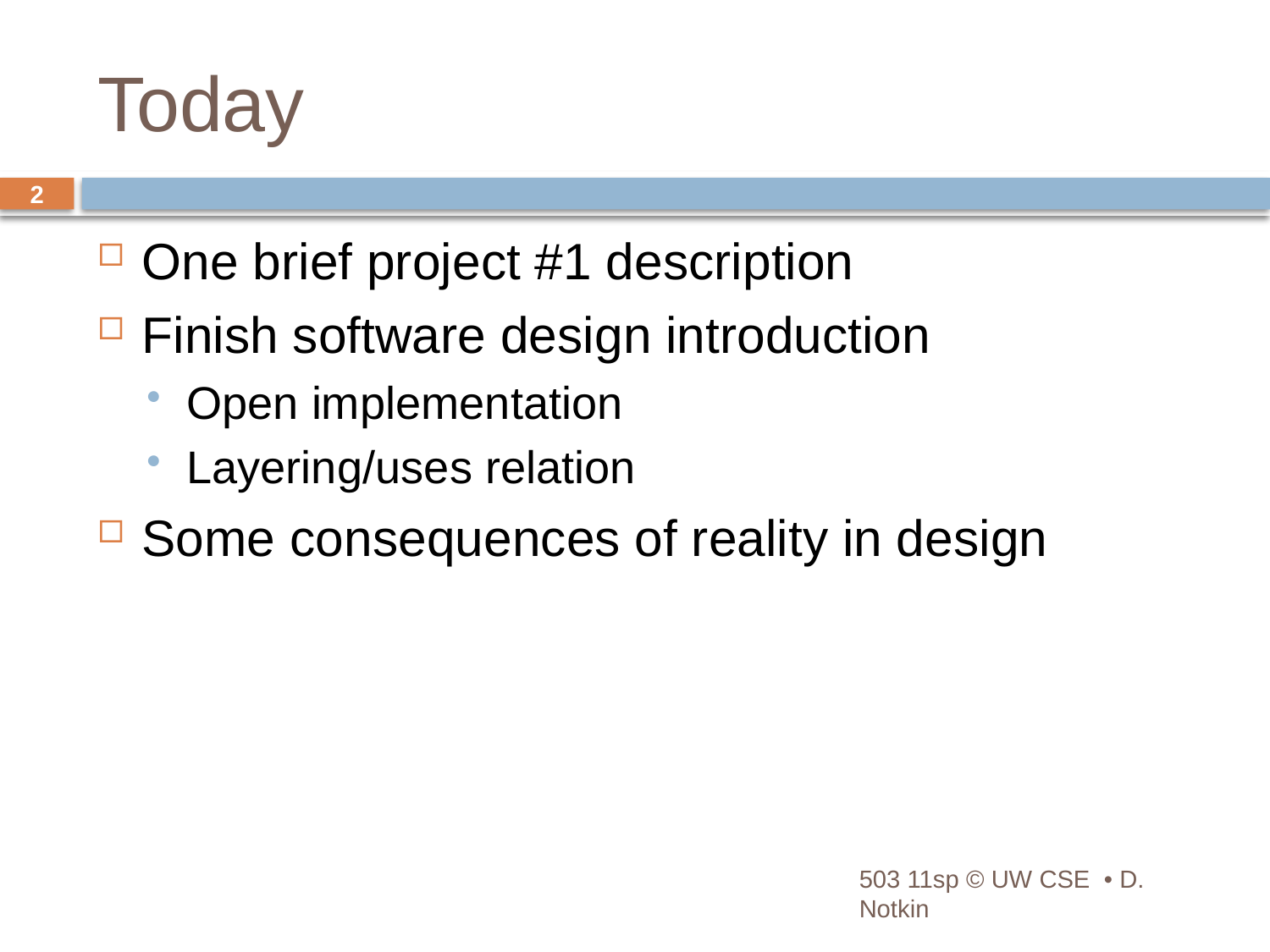

# Today
2
One brief project #1 description
Finish software design introduction
Open implementation
Layering/uses relation
Some consequences of reality in design

503 11sp © UW CSE  • D. Notkin